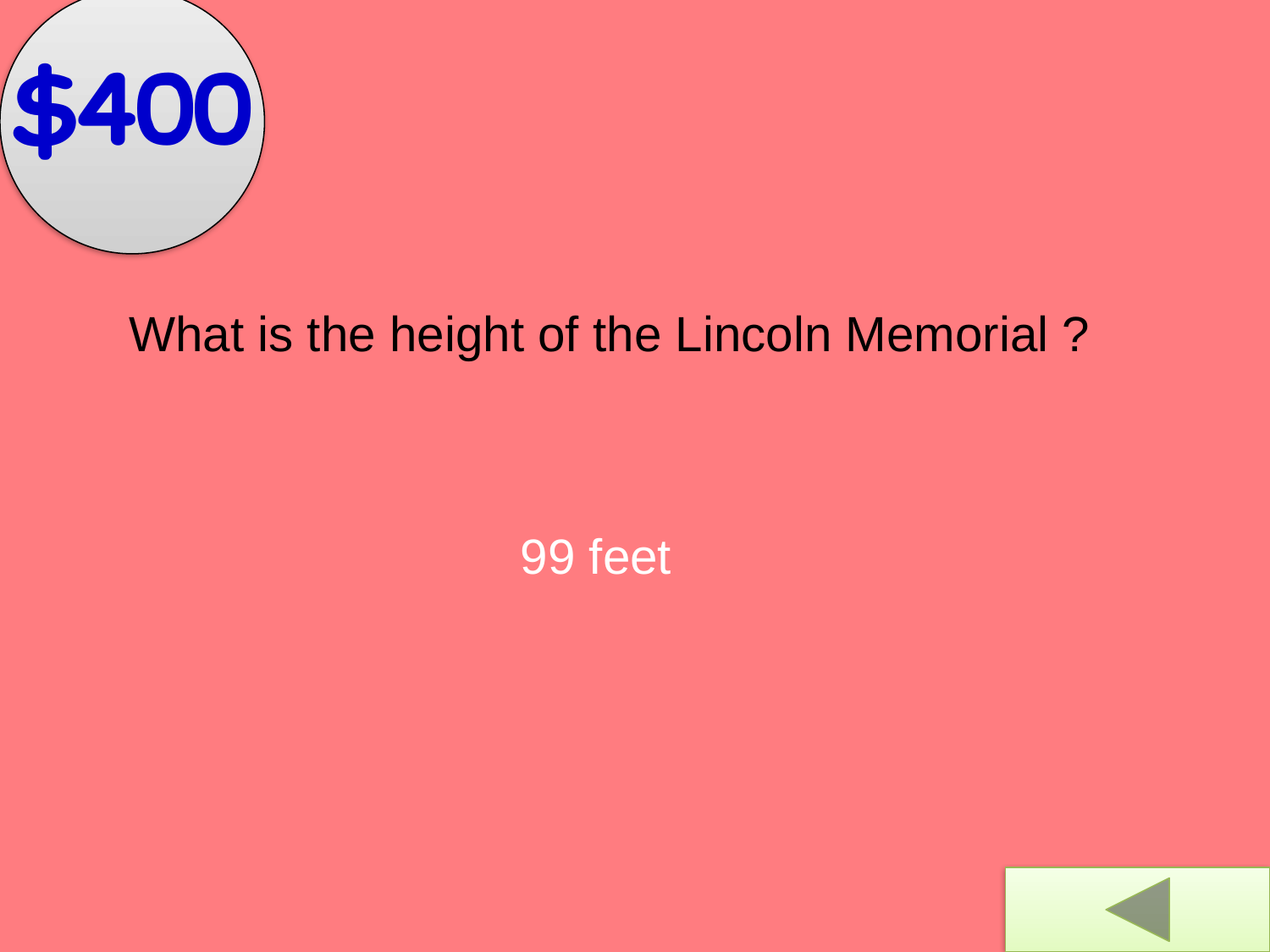

$400
What is the height of the Lincoln Memorial ?
99 feet